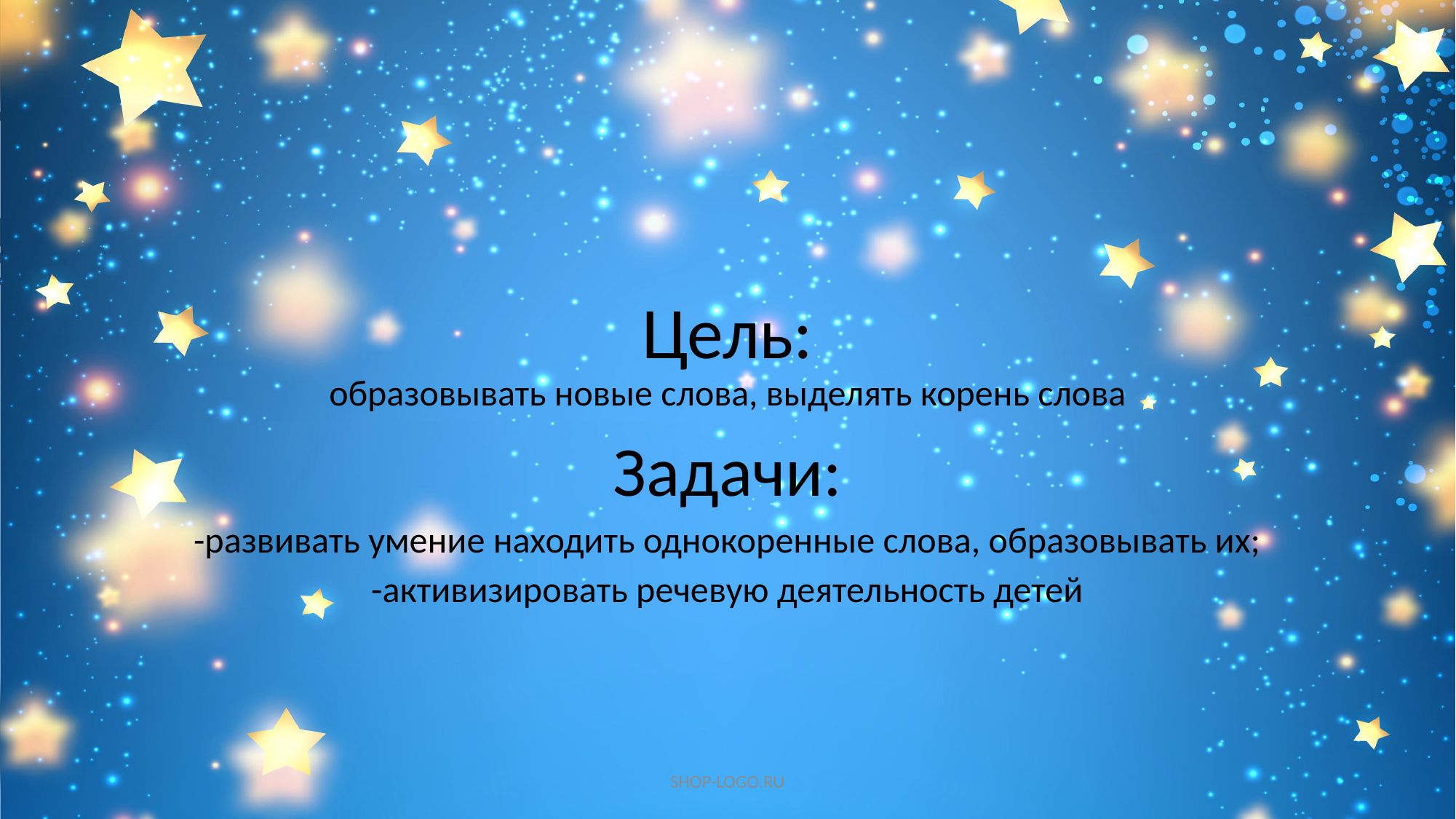

# Цель: образовывать новые слова, выделять корень слова
Задачи:
-развивать умение находить однокоренные слова, образовывать их;
-активизировать речевую деятельность детей
SHOP-LOGO.RU